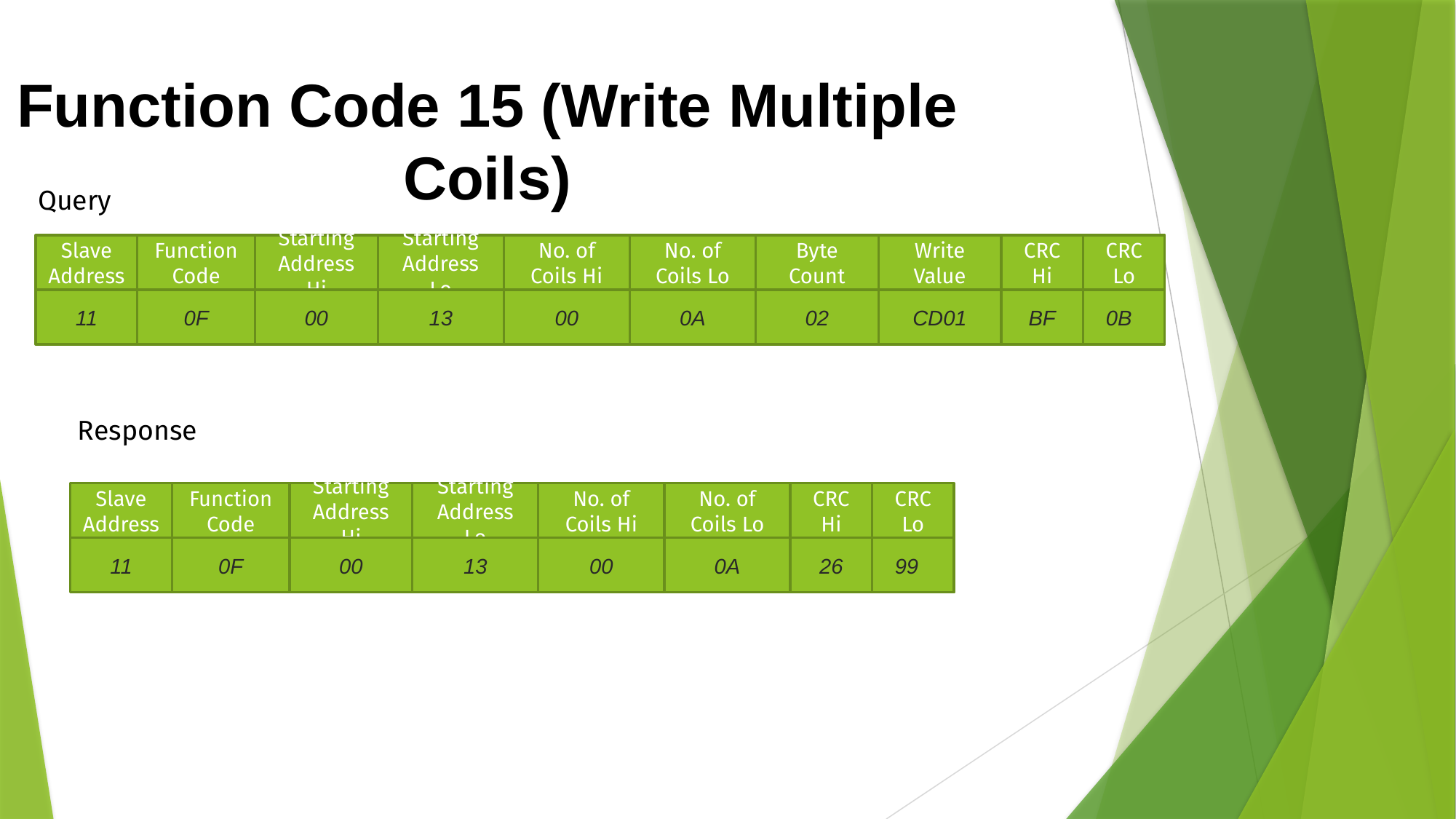

Function Code 15 (Write Multiple Coils)
Query
Slave Address
Function Code
Starting Address Hi
Starting Address Lo
No. of Coils Hi
No. of Coils Lo
Byte Count
Write Value
CRC Hi
CRC Lo
11
0F
00
13
00
0A
02
CD01
BF
  0B
Response
Slave Address
Function Code
Starting Address Hi
Starting Address Lo
No. of Coils Hi
No. of Coils Lo
CRC Hi
CRC Lo
11
0F
00
13
00
0A
26
  99